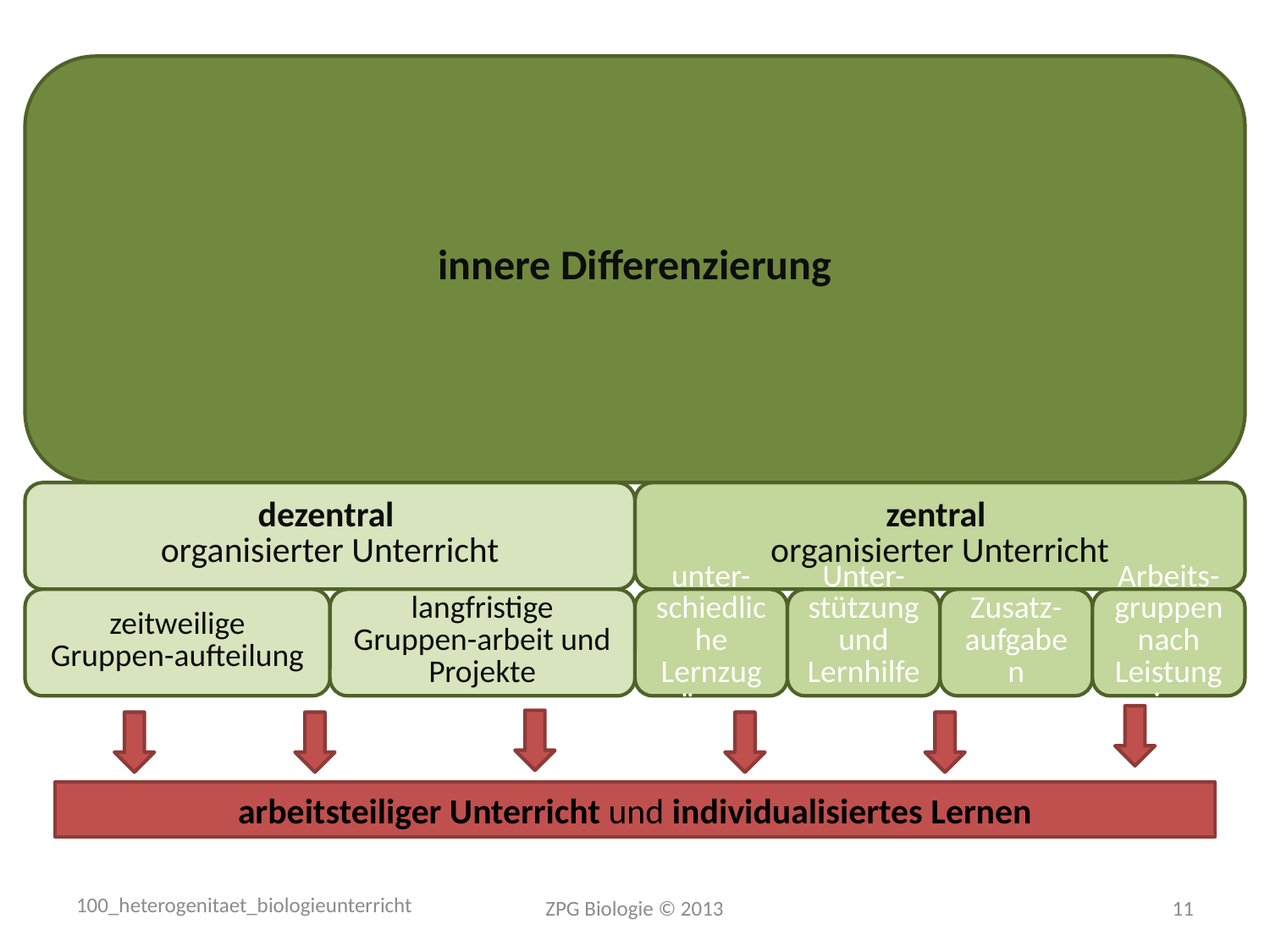

innere Differenzierung
zentral
organisierter Unterricht
unter-schiedliche Lernzugänge
Unter-stützung und Lernhilfen
Zusatz-aufgaben
Arbeits-gruppen nach Leistungs-niveau
dezentral
organisierter Unterricht
zeitweilige Gruppen-aufteilung
langfristige Gruppen-arbeit und Projekte

arbeitsteiliger Unterricht und individualisiertes Lernen
ZPG Biologie © 2013
11
100_heterogenitaet_biologieunterricht